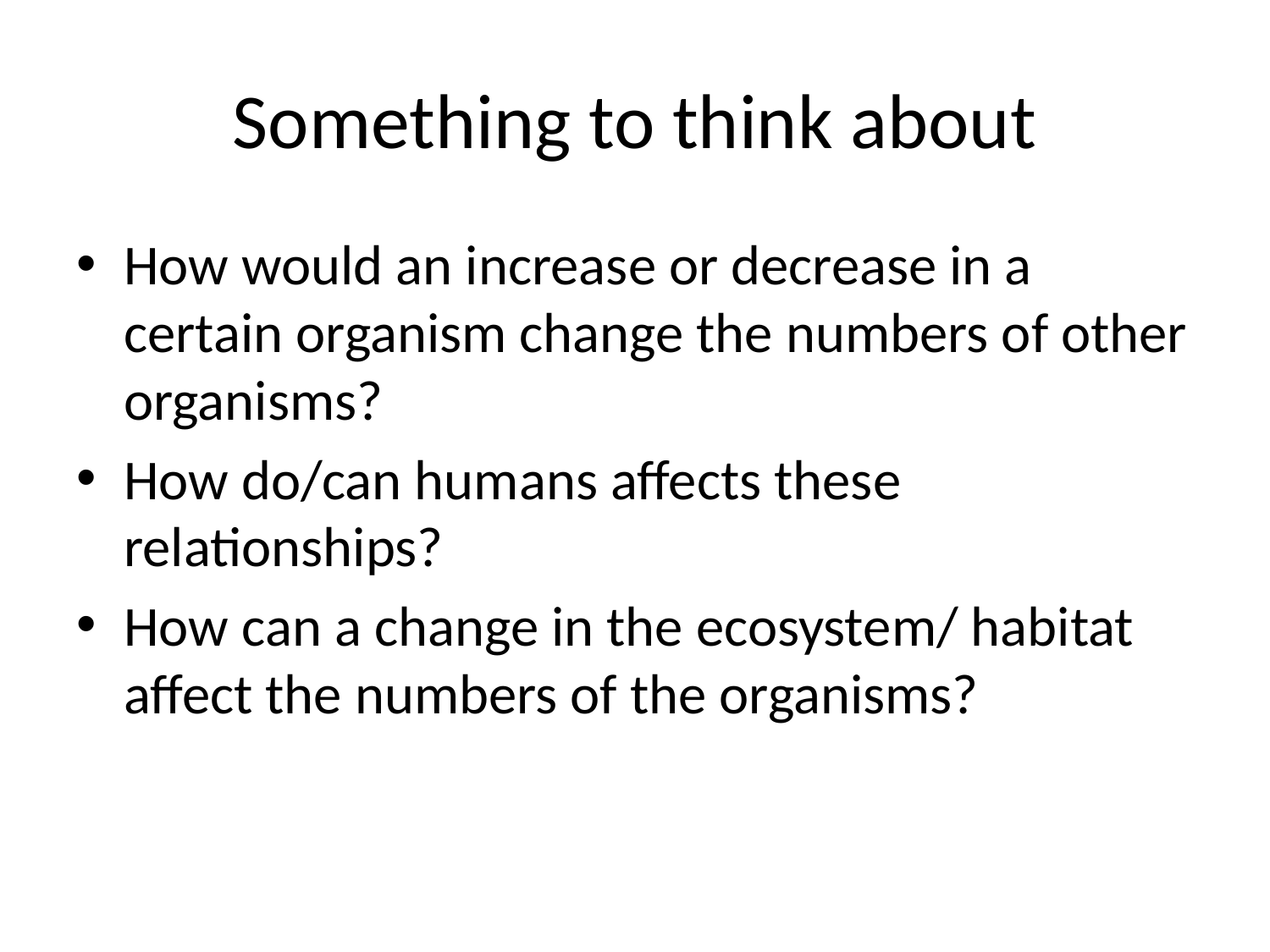

# Something to think about
How would an increase or decrease in a certain organism change the numbers of other organisms?
How do/can humans affects these relationships?
How can a change in the ecosystem/ habitat affect the numbers of the organisms?